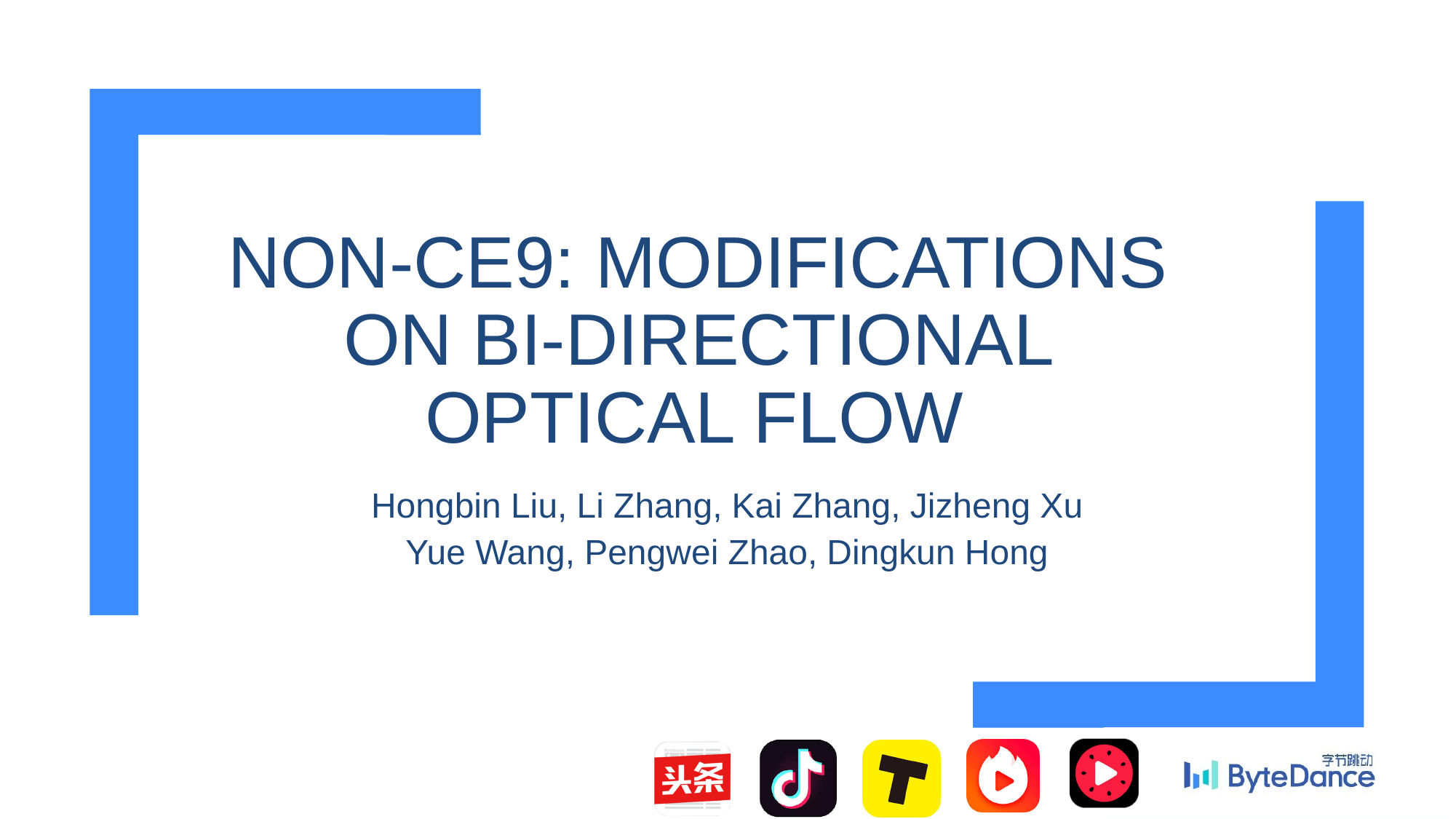

# Non-CE9: Modifications on Bi-Directional Optical Flow
Hongbin Liu, Li Zhang, Kai Zhang, Jizheng Xu
Yue Wang, Pengwei Zhao, Dingkun Hong